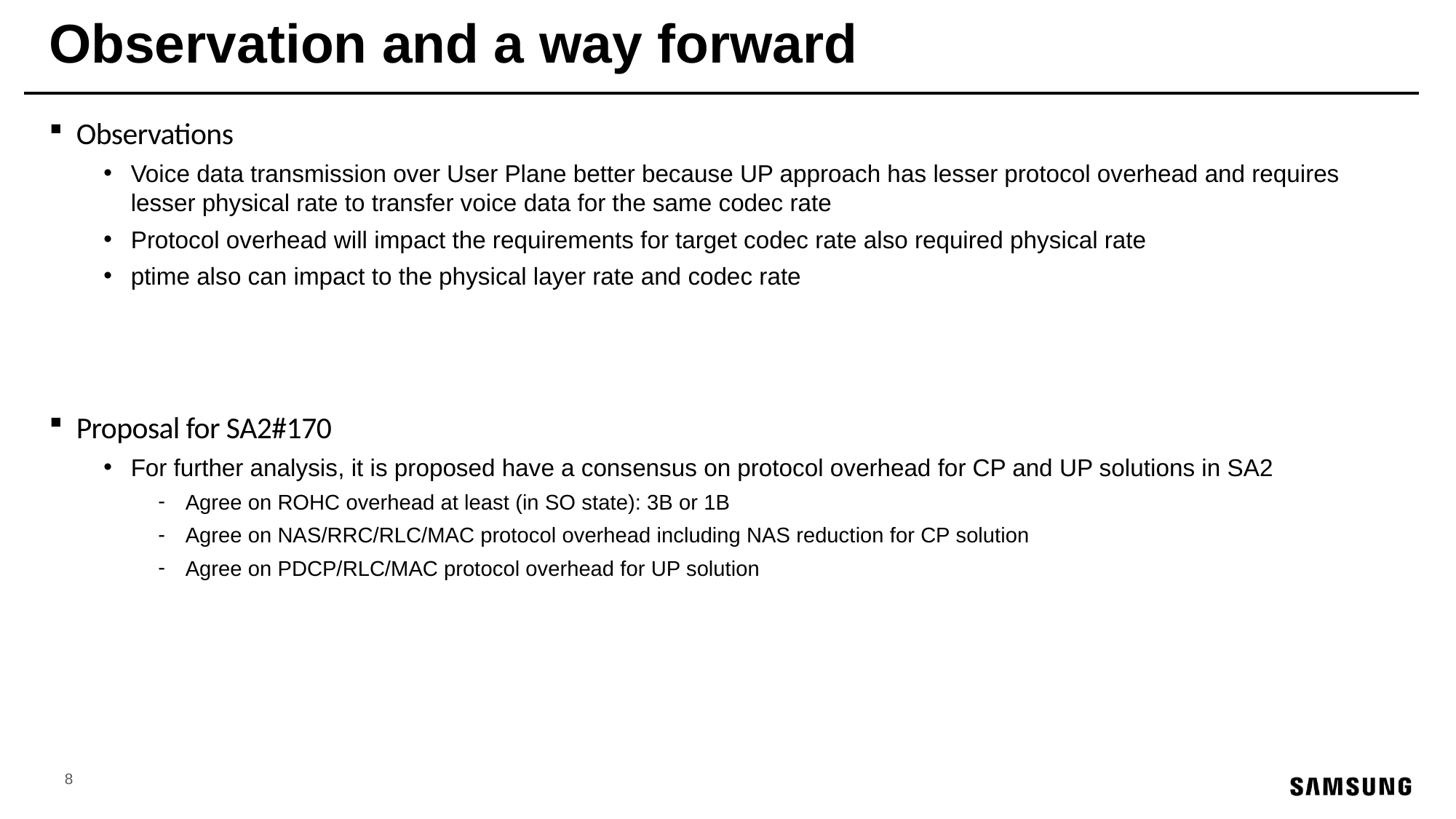

# Observation and a way forward
Observations
Voice data transmission over User Plane better because UP approach has lesser protocol overhead and requires lesser physical rate to transfer voice data for the same codec rate
Protocol overhead will impact the requirements for target codec rate also required physical rate
ptime also can impact to the physical layer rate and codec rate

Proposal for SA2#170
For further analysis, it is proposed have a consensus on protocol overhead for CP and UP solutions in SA2
Agree on ROHC overhead at least (in SO state): 3B or 1B
Agree on NAS/RRC/RLC/MAC protocol overhead including NAS reduction for CP solution
Agree on PDCP/RLC/MAC protocol overhead for UP solution

8